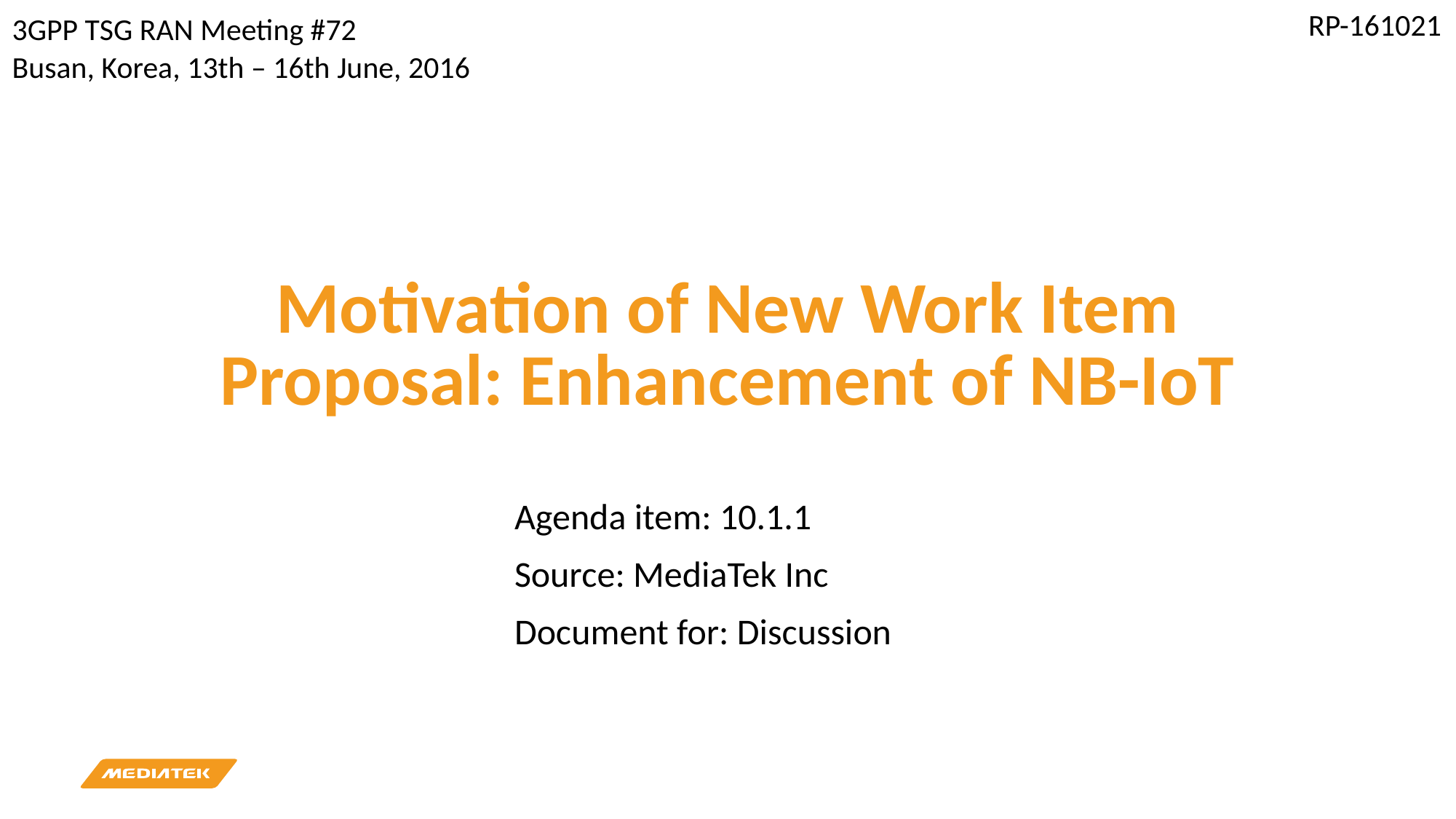

RP-161021
3GPP TSG RAN Meeting #72
Busan, Korea, 13th – 16th June, 2016
# Motivation of New Work Item Proposal: Enhancement of NB-IoT
Agenda item: 10.1.1
Source: MediaTek Inc
Document for: Discussion